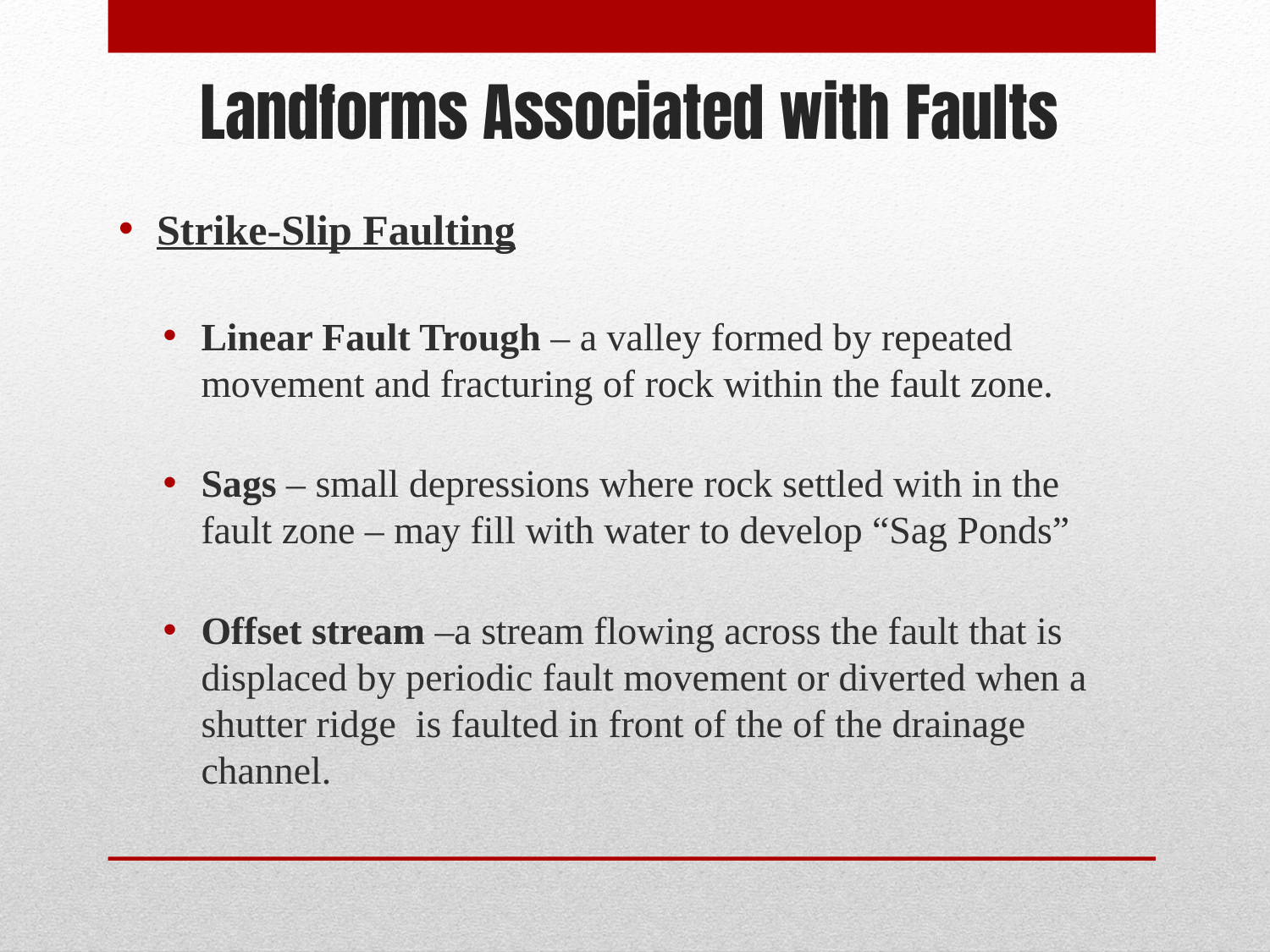

# Landforms Associated with Faults
Strike-Slip Faulting
Linear Fault Trough – a valley formed by repeated movement and fracturing of rock within the fault zone.

Sags – small depressions where rock settled with in the fault zone – may fill with water to develop “Sag Ponds”

Offset stream –a stream flowing across the fault that is displaced by periodic fault movement or diverted when a shutter ridge  is faulted in front of the of the drainage channel.